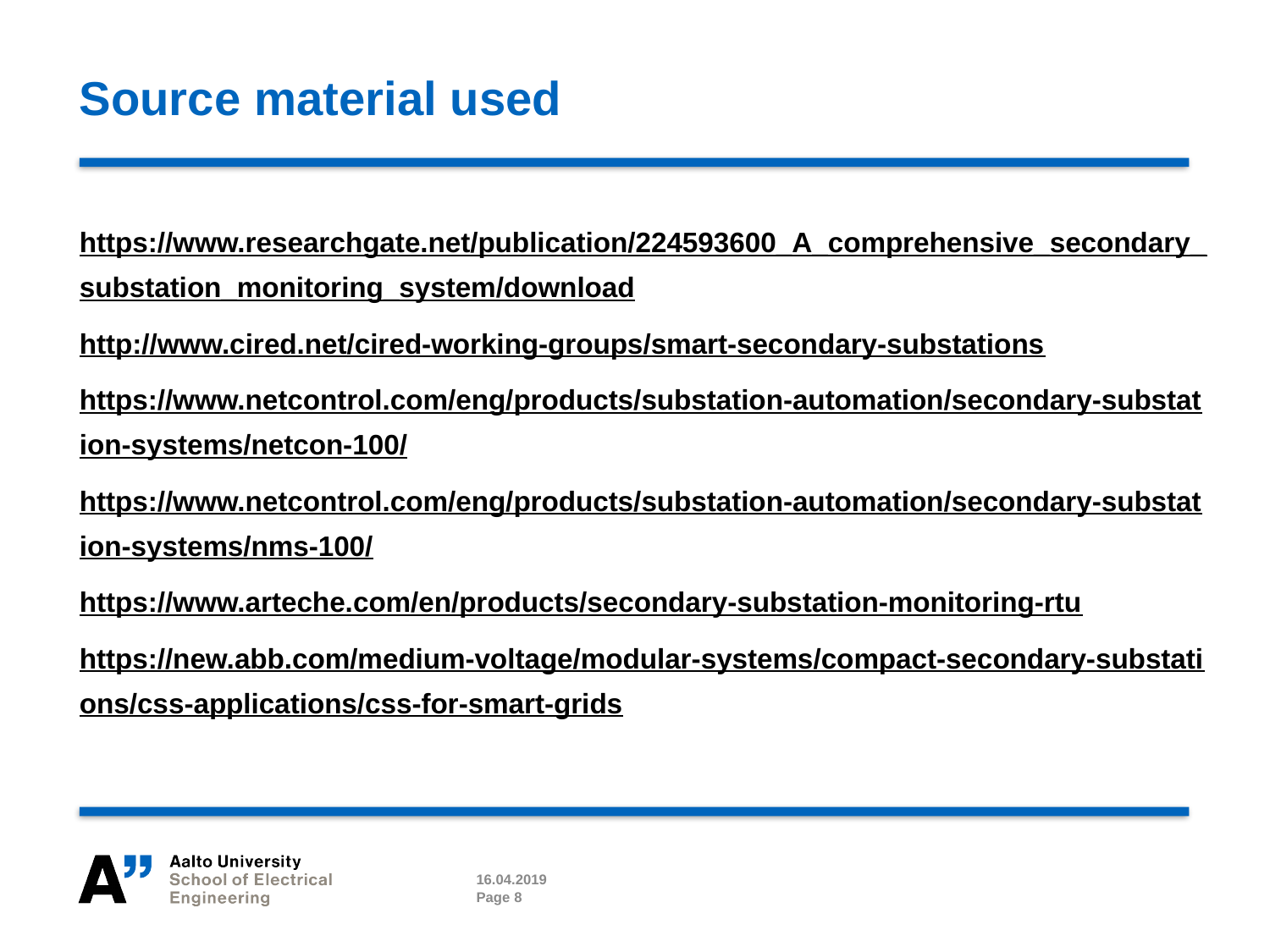

# Source material used
https://www.researchgate.net/publication/224593600_A_comprehensive_secondary_substation_monitoring_system/download
http://www.cired.net/cired-working-groups/smart-secondary-substations
https://www.netcontrol.com/eng/products/substation-automation/secondary-substation-systems/netcon-100/
https://www.netcontrol.com/eng/products/substation-automation/secondary-substation-systems/nms-100/
https://www.arteche.com/en/products/secondary-substation-monitoring-rtu
https://new.abb.com/medium-voltage/modular-systems/compact-secondary-substations/css-applications/css-for-smart-grids

16.04.2019

Page 8